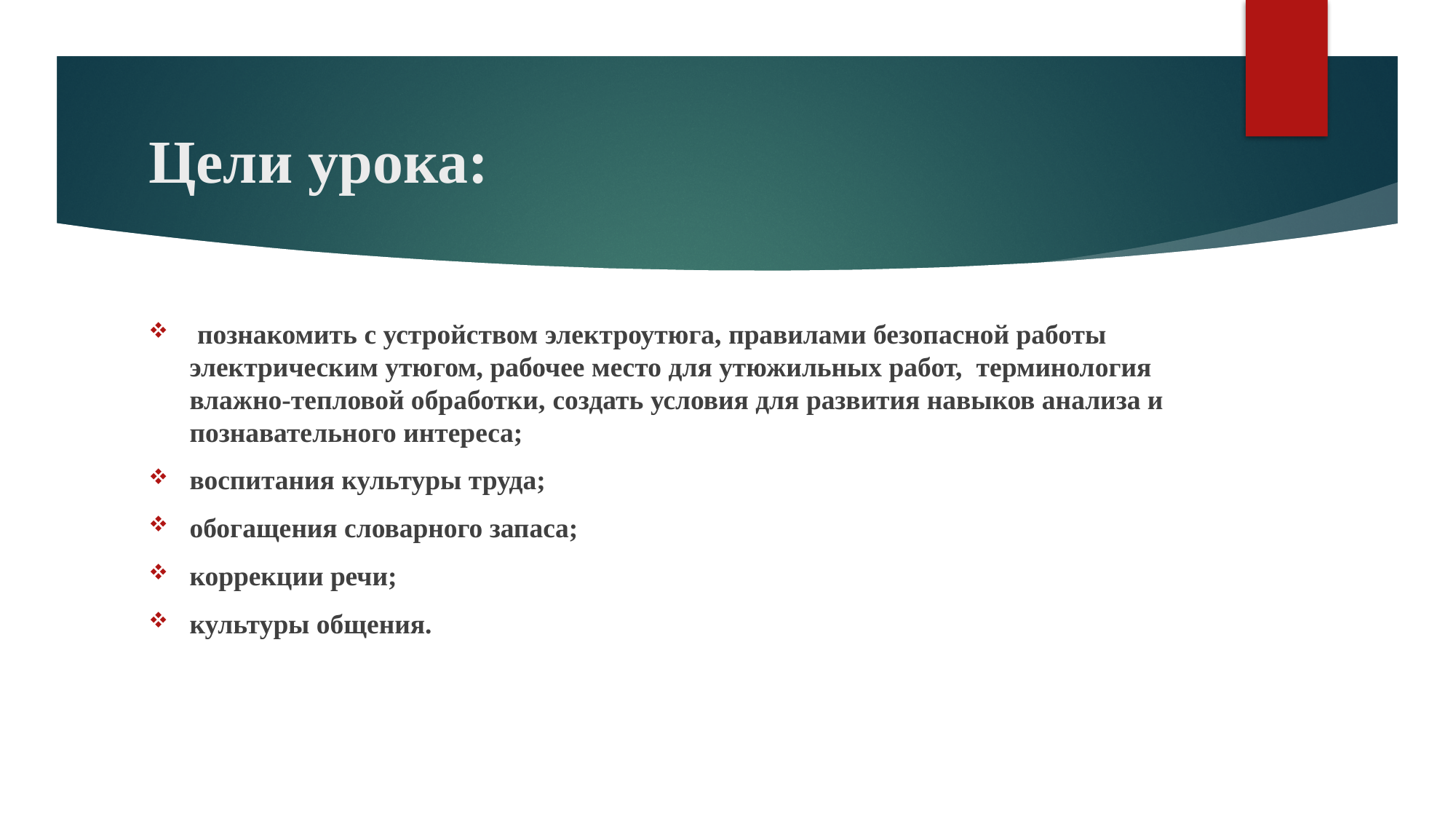

# Цели урока:
 познакомить с устройством электроутюга, правилами безопасной работы электрическим утюгом, рабочее место для утюжильных работ,  терминология влажно-тепловой обработки, создать условия для развития навыков анализа и познавательного интереса;
воспитания культуры труда;
обогащения словарного запаса;
коррекции речи;
культуры общения.